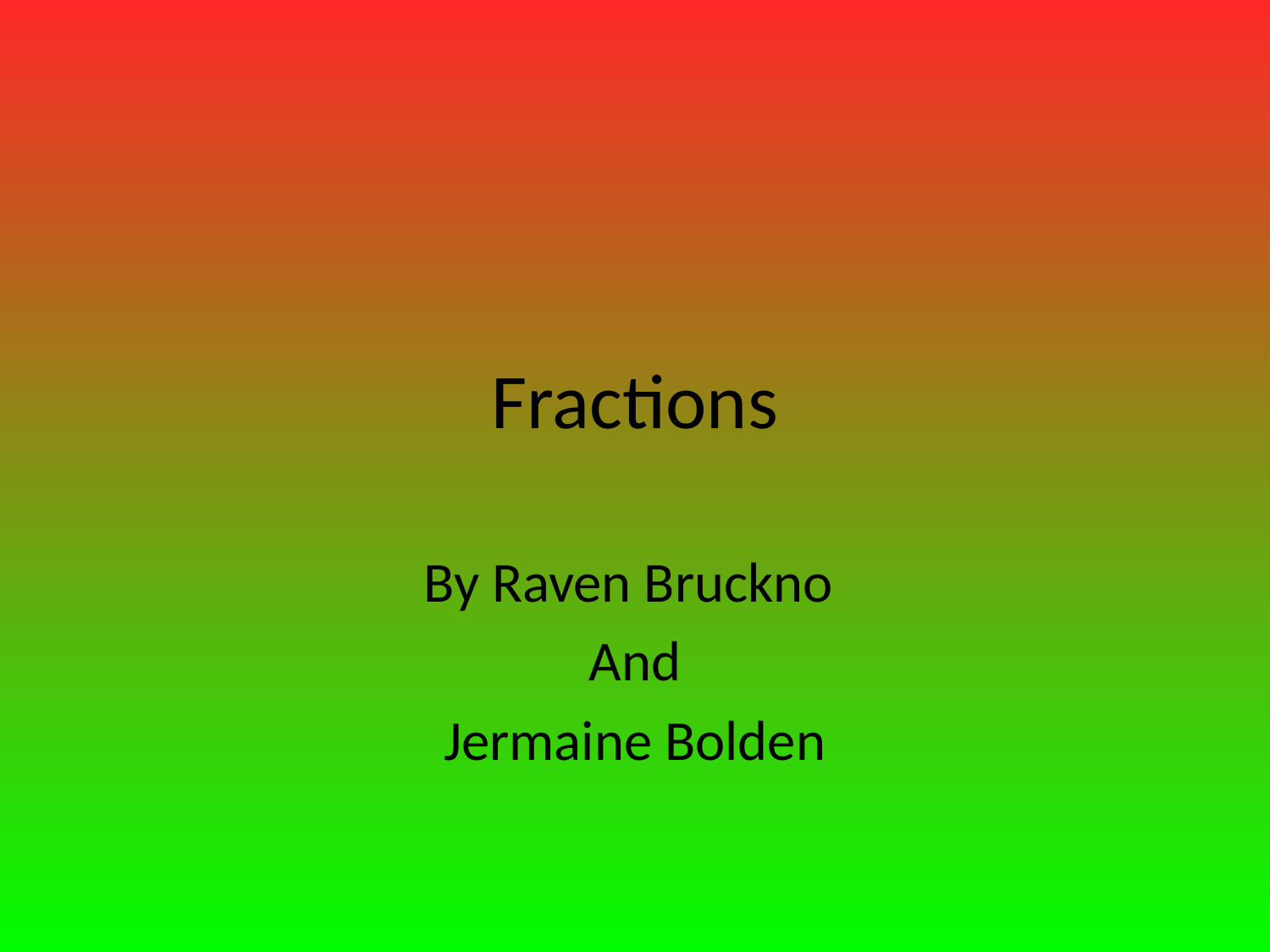

# Fractions
By Raven Bruckno
And
 Jermaine Bolden